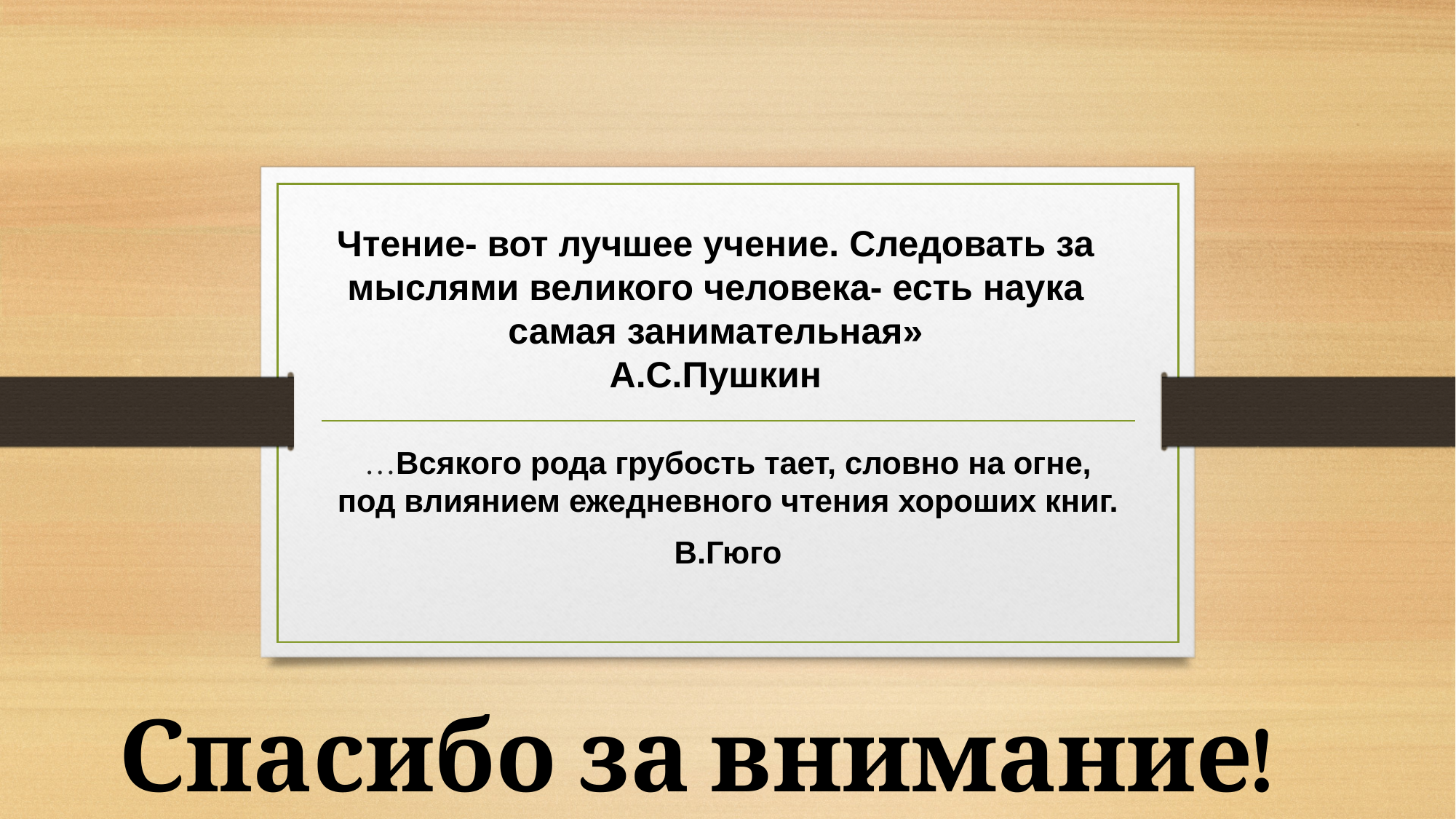

# Чтение- вот лучшее учение. Следовать за мыслями великого человека- есть наука самая занимательная» А.С.Пушкин
…Всякого рода грубость тает, словно на огне, под влиянием ежедневного чтения хороших книг.
В.Гюго
Спасибо за внимание!